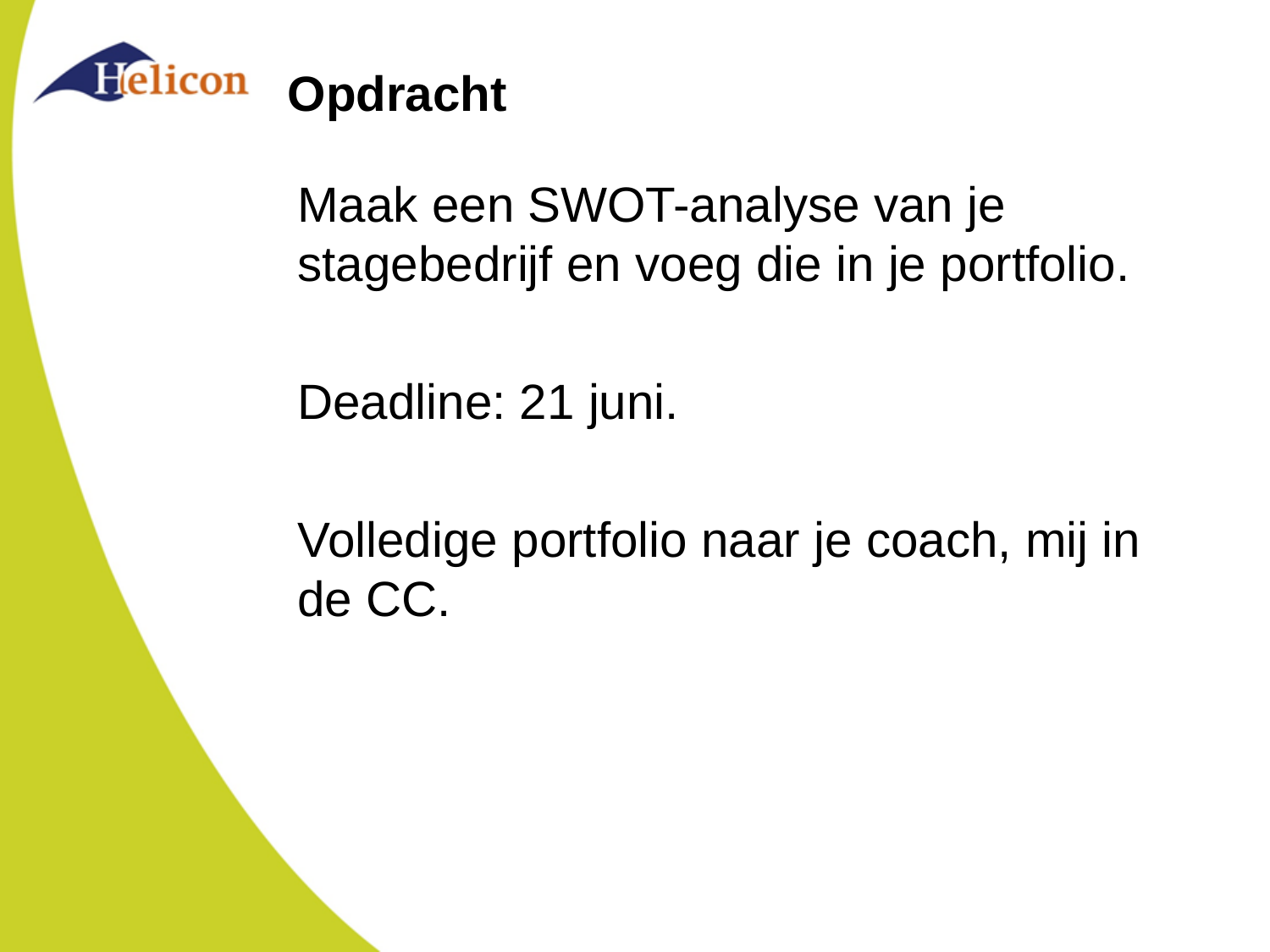

# Opdracht
Maak een SWOT-analyse van je stagebedrijf en voeg die in je portfolio.

Deadline: 21 juni.

Volledige portfolio naar je coach, mij in de CC.